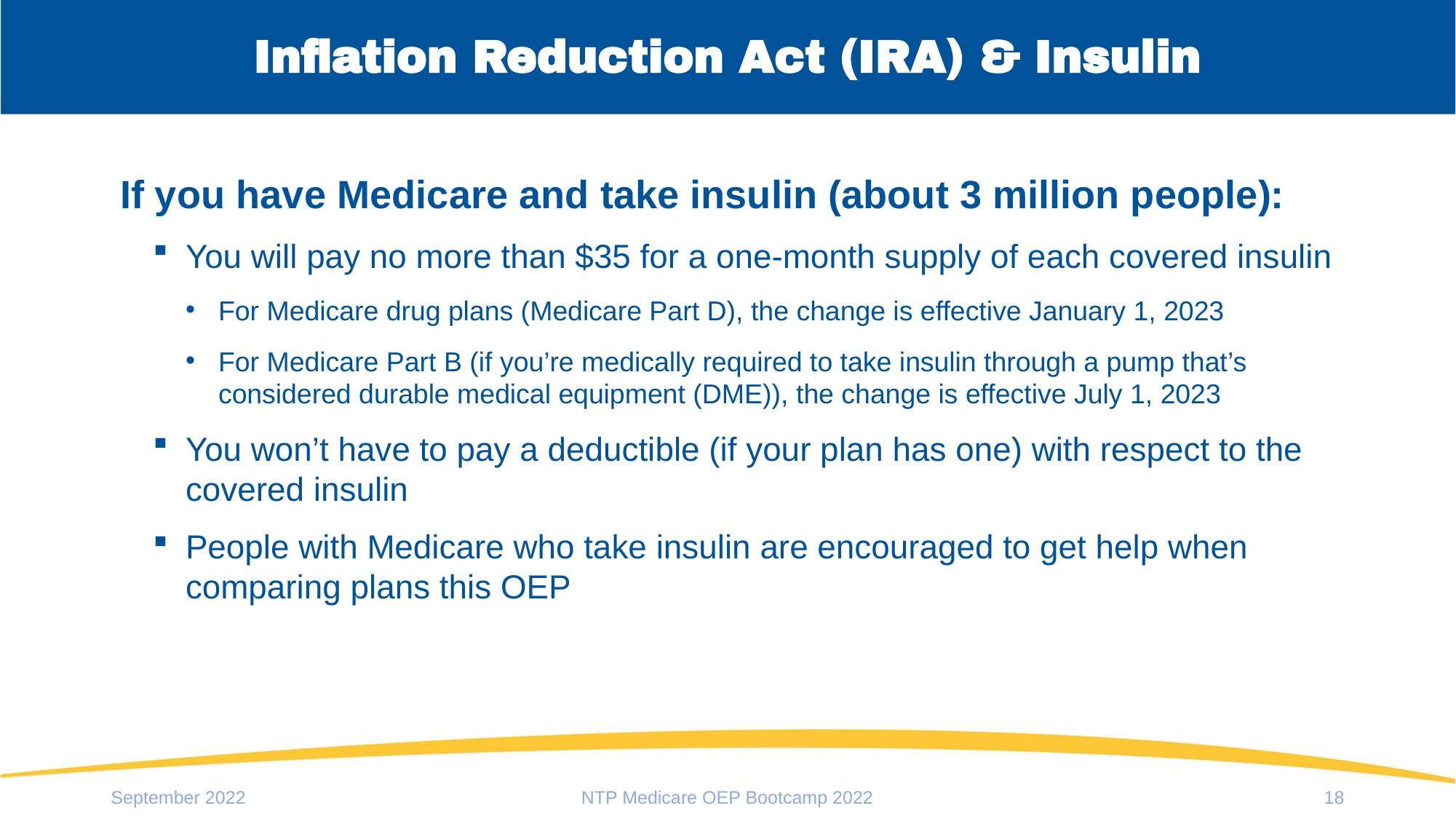

# Inflation Reduction Act (IRA) & Insulin
If you have Medicare and take insulin (about 3 million people):
You will pay no more than $35 for a one-month supply of each covered insulin
For Medicare drug plans (Medicare Part D), the change is effective January 1, 2023
For Medicare Part B (if you’re medically required to take insulin through a pump that’s considered durable medical equipment (DME)), the change is effective July 1, 2023
You won’t have to pay a deductible (if your plan has one) with respect to the covered insulin
People with Medicare who take insulin are encouraged to get help when comparing plans this OEP
September 2022
NTP Medicare OEP Bootcamp 2022
18